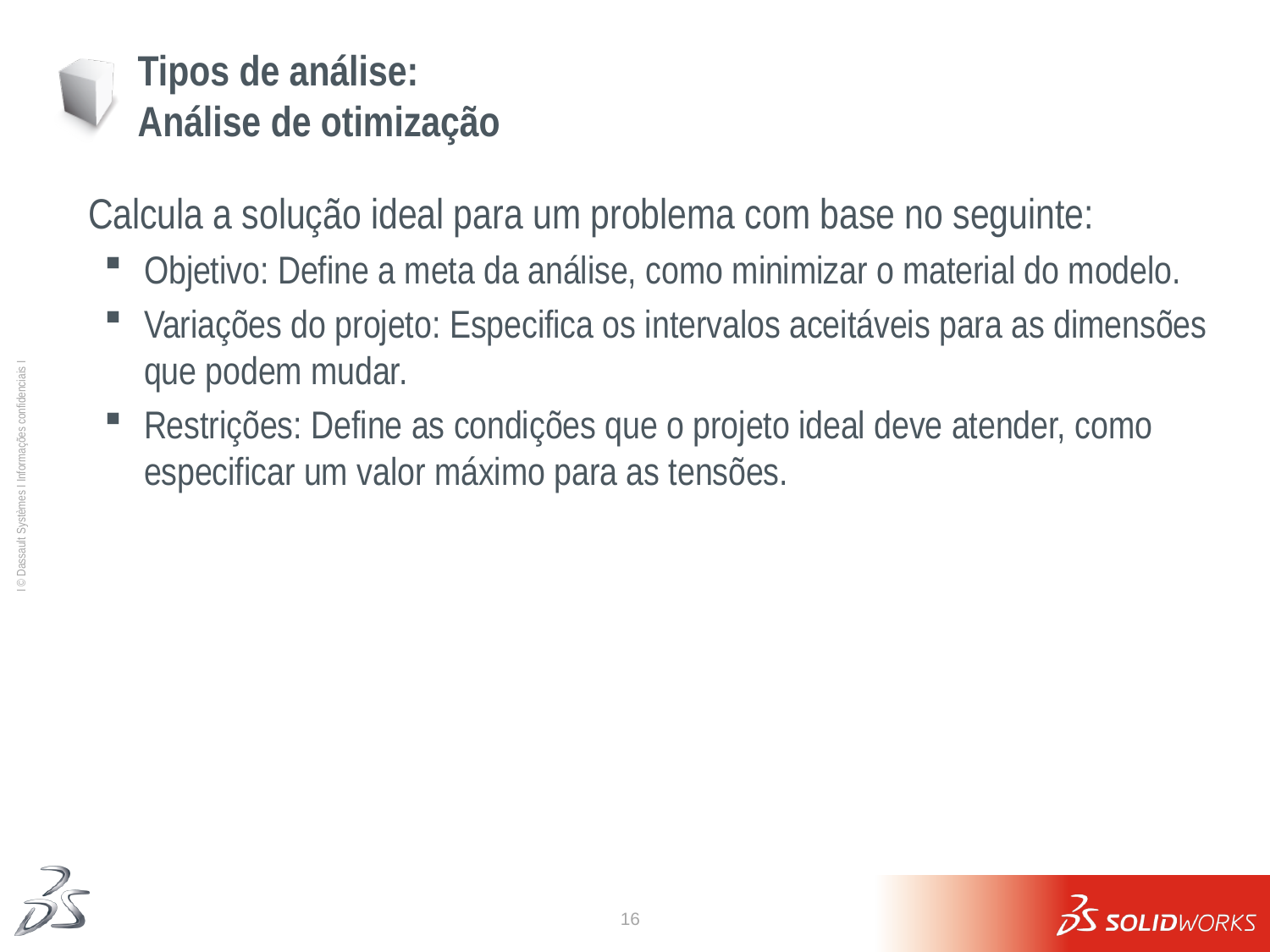

# Tipos de análise: Análise de otimização
	Calcula a solução ideal para um problema com base no seguinte:
Objetivo: Define a meta da análise, como minimizar o material do modelo.
Variações do projeto: Especifica os intervalos aceitáveis para as dimensões que podem mudar.
Restrições: Define as condições que o projeto ideal deve atender, como especificar um valor máximo para as tensões.